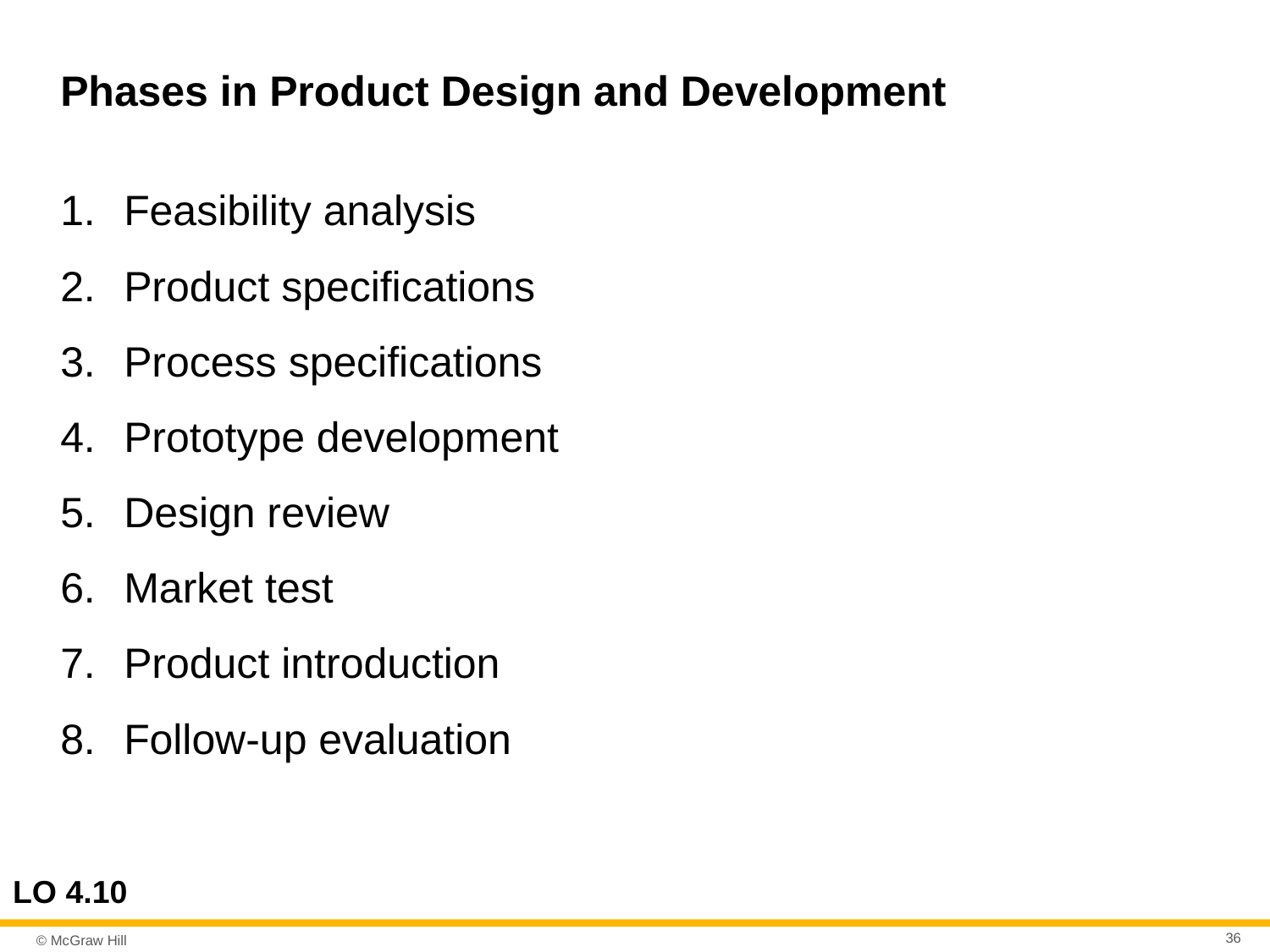

# Phases in Product Design and Development
Feasibility analysis
Product specifications
Process specifications
Prototype development
Design review
Market test
Product introduction
Follow-up evaluation
LO 4.10